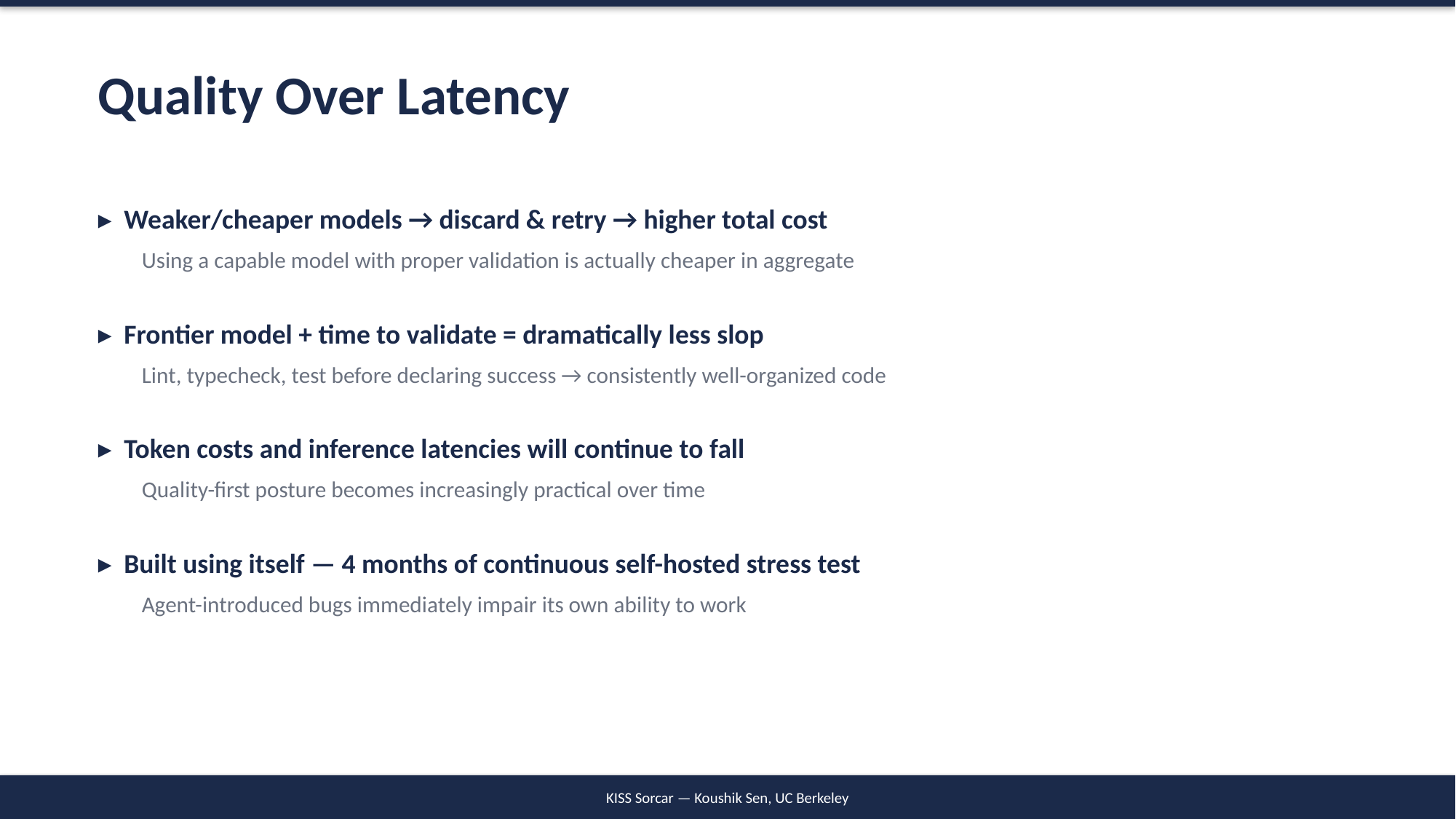

Quality Over Latency
▸  Weaker/cheaper models → discard & retry → higher total cost
Using a capable model with proper validation is actually cheaper in aggregate
▸  Frontier model + time to validate = dramatically less slop
Lint, typecheck, test before declaring success → consistently well-organized code
▸  Token costs and inference latencies will continue to fall
Quality-first posture becomes increasingly practical over time
▸  Built using itself — 4 months of continuous self-hosted stress test
Agent-introduced bugs immediately impair its own ability to work
KISS Sorcar — Koushik Sen, UC Berkeley